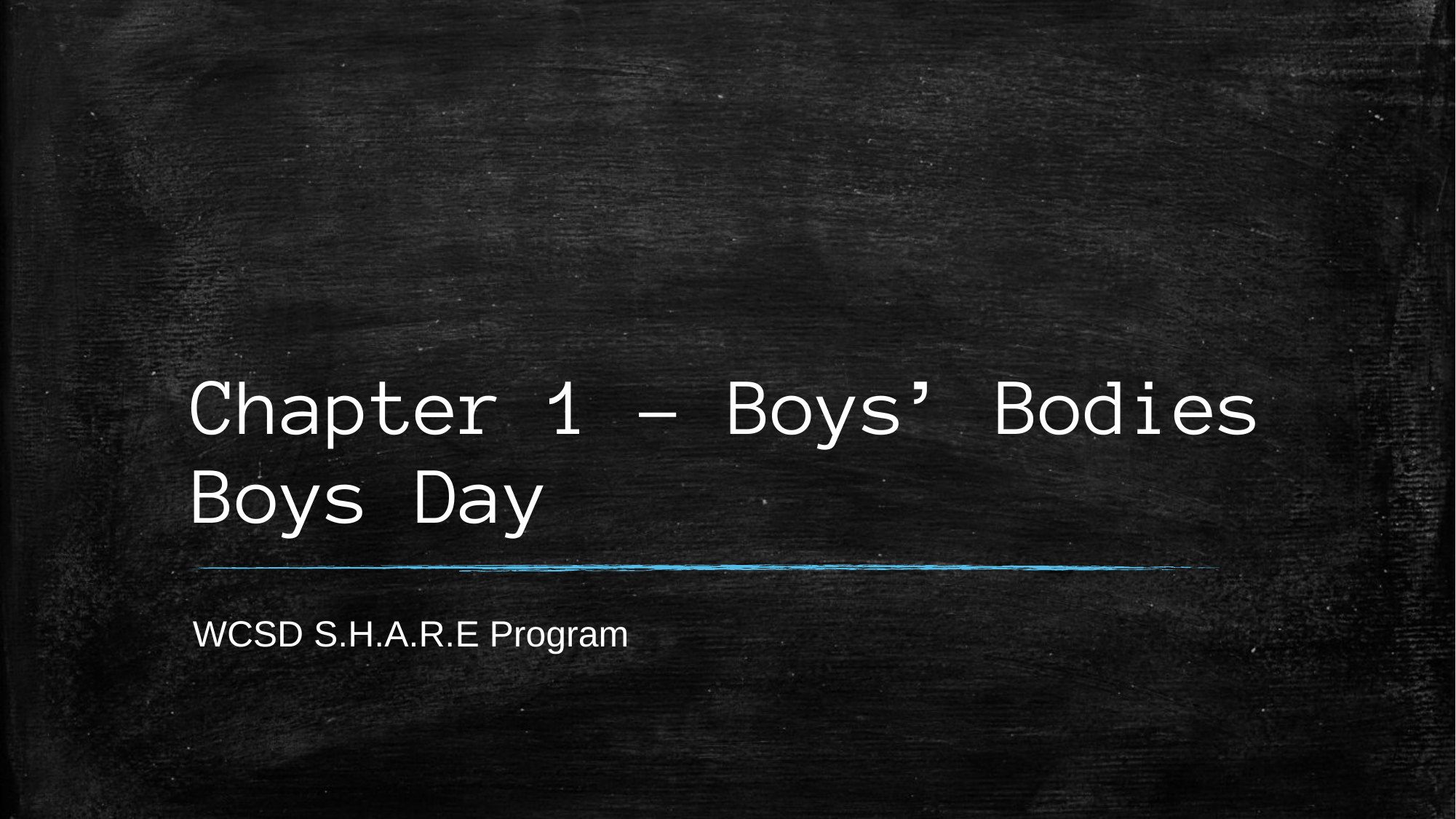

# Chapter 1 – Boys’ Bodies Boys Day
WCSD S.H.A.R.E Program